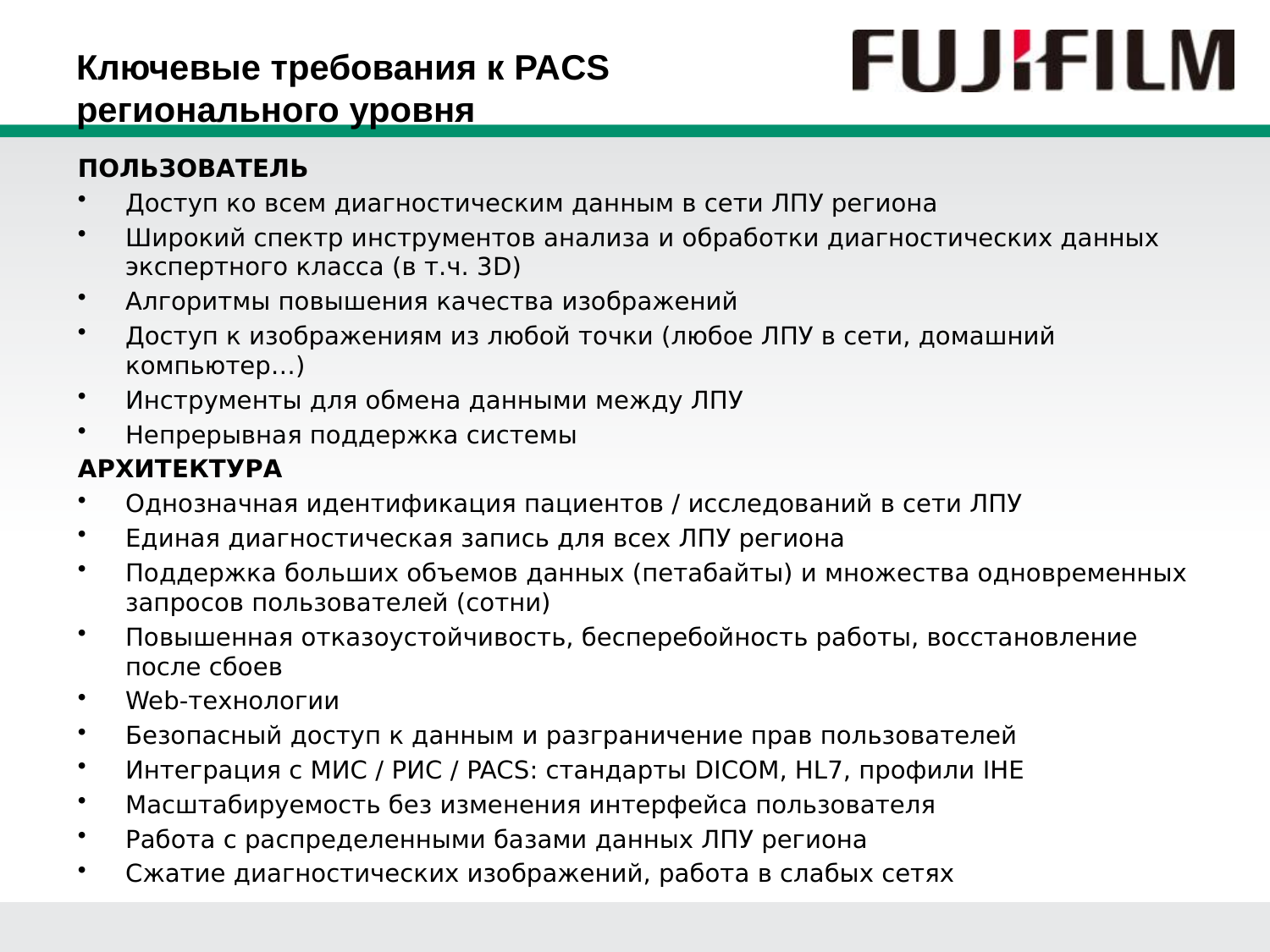

# Ключевые требования к PACS регионального уровня
ПОЛЬЗОВАТЕЛЬ
Доступ ко всем диагностическим данным в сети ЛПУ региона
Широкий спектр инструментов анализа и обработки диагностических данных экспертного класса (в т.ч. 3D)
Алгоритмы повышения качества изображений
Доступ к изображениям из любой точки (любое ЛПУ в сети, домашний компьютер…)
Инструменты для обмена данными между ЛПУ
Непрерывная поддержка системы
АРХИТЕКТУРА
Однозначная идентификация пациентов / исследований в сети ЛПУ
Единая диагностическая запись для всех ЛПУ региона
Поддержка больших объемов данных (петабайты) и множества одновременных запросов пользователей (сотни)
Повышенная отказоустойчивость, бесперебойность работы, восстановление после сбоев
Web-технологии
Безопасный доступ к данным и разграничение прав пользователей
Интеграция с МИС / РИС / PACS: стандарты DICOM, HL7, профили IHE
Масштабируемость без изменения интерфейса пользователя
Работа с распределенными базами данных ЛПУ региона
Сжатие диагностических изображений, работа в слабых сетях